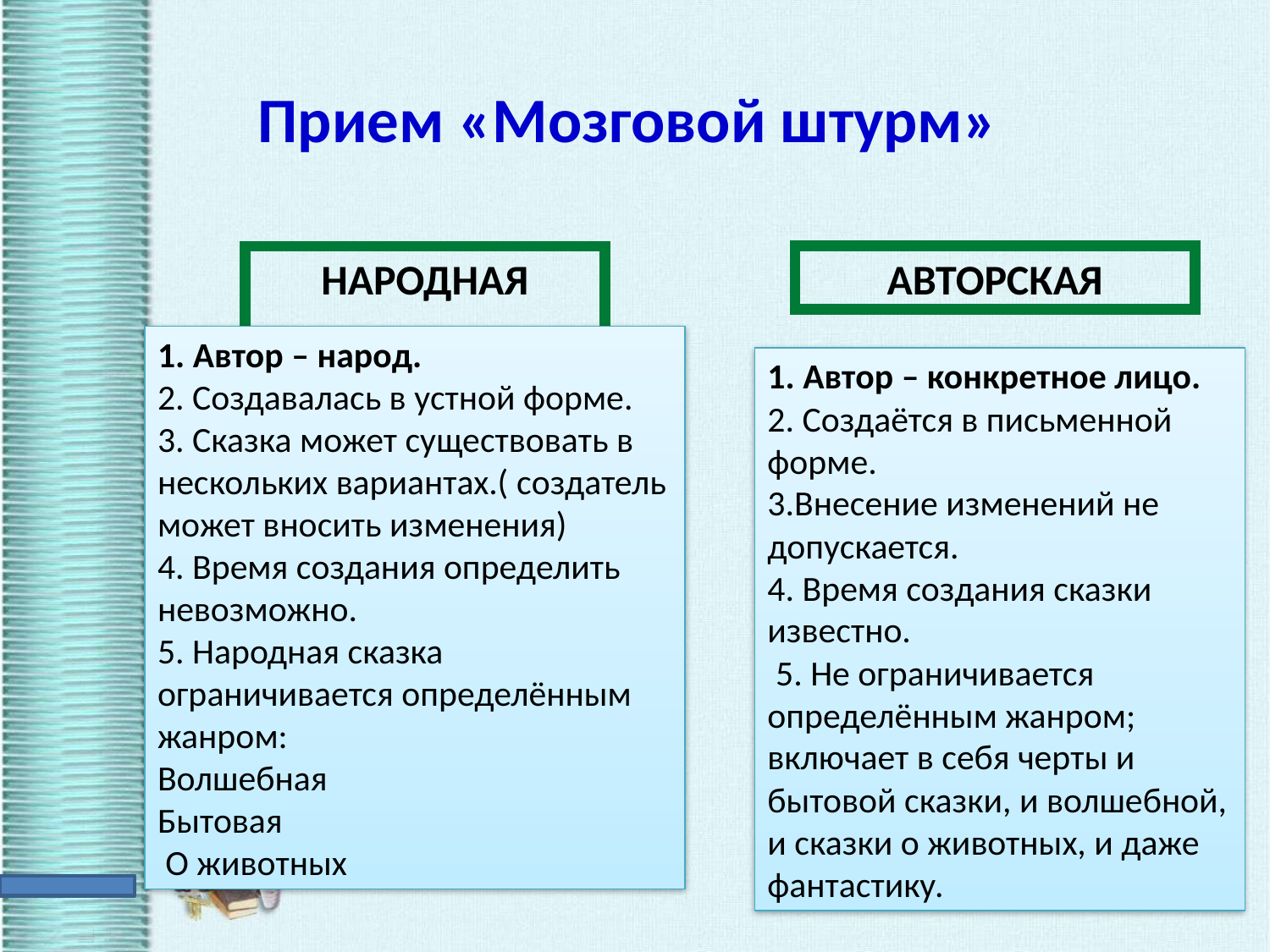

# Прием «Мозговой штурм»
НАРОДНАЯ
АВТОРСКАЯ
1. Автор – народ.
2. Создавалась в устной форме.
3. Сказка может существовать в нескольких вариантах.( создатель может вносить изменения)
4. Время создания определить невозможно.
5. Народная сказка ограничивается определённым жанром:
Волшебная
Бытовая
 О животных
1. Автор – конкретное лицо.
2. Создаётся в письменной форме.
3.Внесение изменений не допускается.
4. Время создания сказки известно.
 5. Не ограничивается определённым жанром; включает в себя черты и бытовой сказки, и волшебной, и сказки о животных, и даже фантастику.